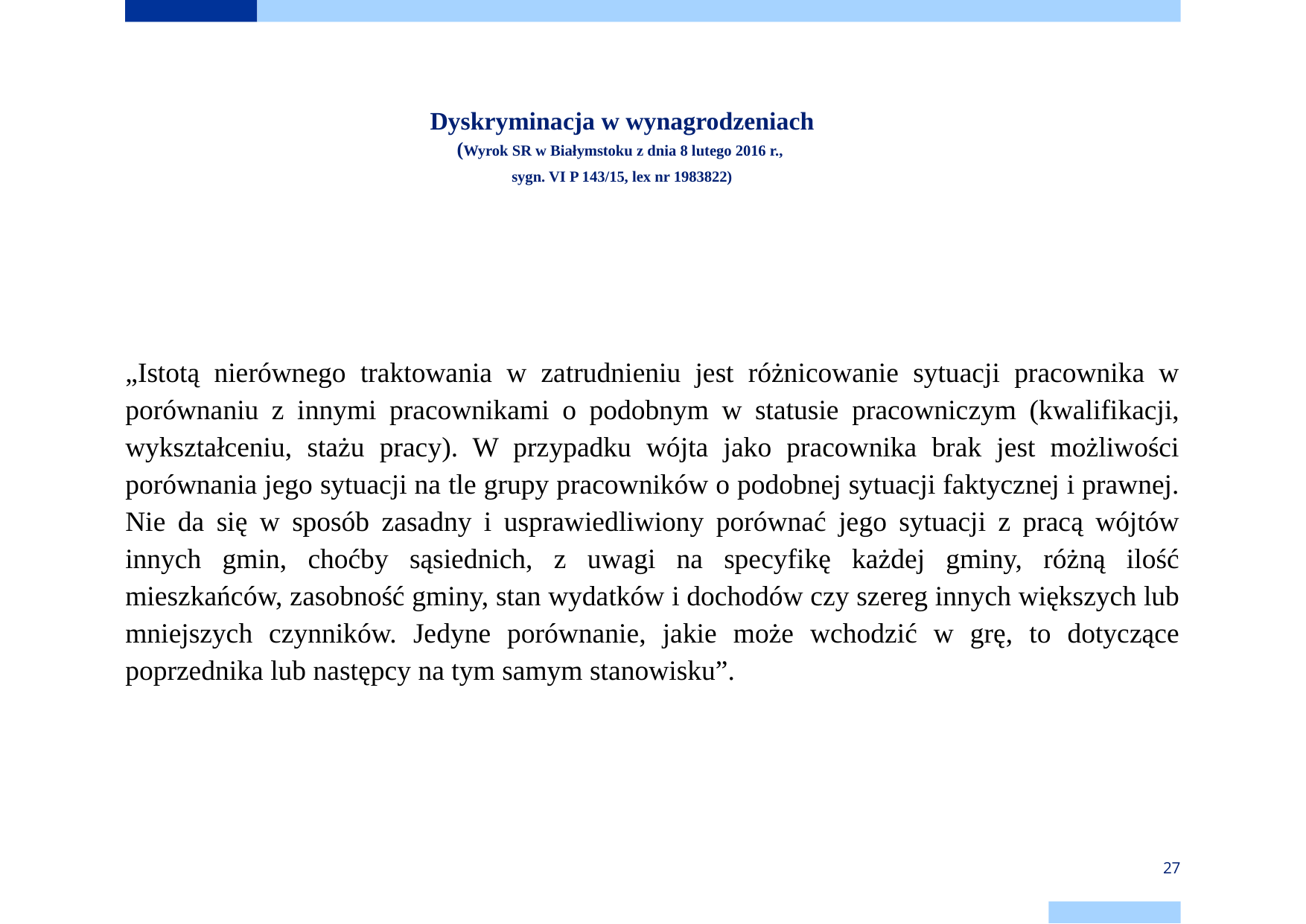

# Dyskryminacja w wynagrodzeniach (Wyrok SR w Białymstoku z dnia 8 lutego 2016 r., sygn. VI P 143/15, lex nr 1983822)

„Istotą nierównego traktowania w zatrudnieniu jest różnicowanie sytuacji pracownika w porównaniu z innymi pracownikami o podobnym w statusie pracowniczym (kwalifikacji, wykształceniu, stażu pracy). W przypadku wójta jako pracownika brak jest możliwości porównania jego sytuacji na tle grupy pracowników o podobnej sytuacji faktycznej i prawnej. Nie da się w sposób zasadny i usprawiedliwiony porównać jego sytuacji z pracą wójtów innych gmin, choćby sąsiednich, z uwagi na specyfikę każdej gminy, różną ilość mieszkańców, zasobność gminy, stan wydatków i dochodów czy szereg innych większych lub mniejszych czynników. Jedyne porównanie, jakie może wchodzić w grę, to dotyczące poprzednika lub następcy na tym samym stanowisku”.
27